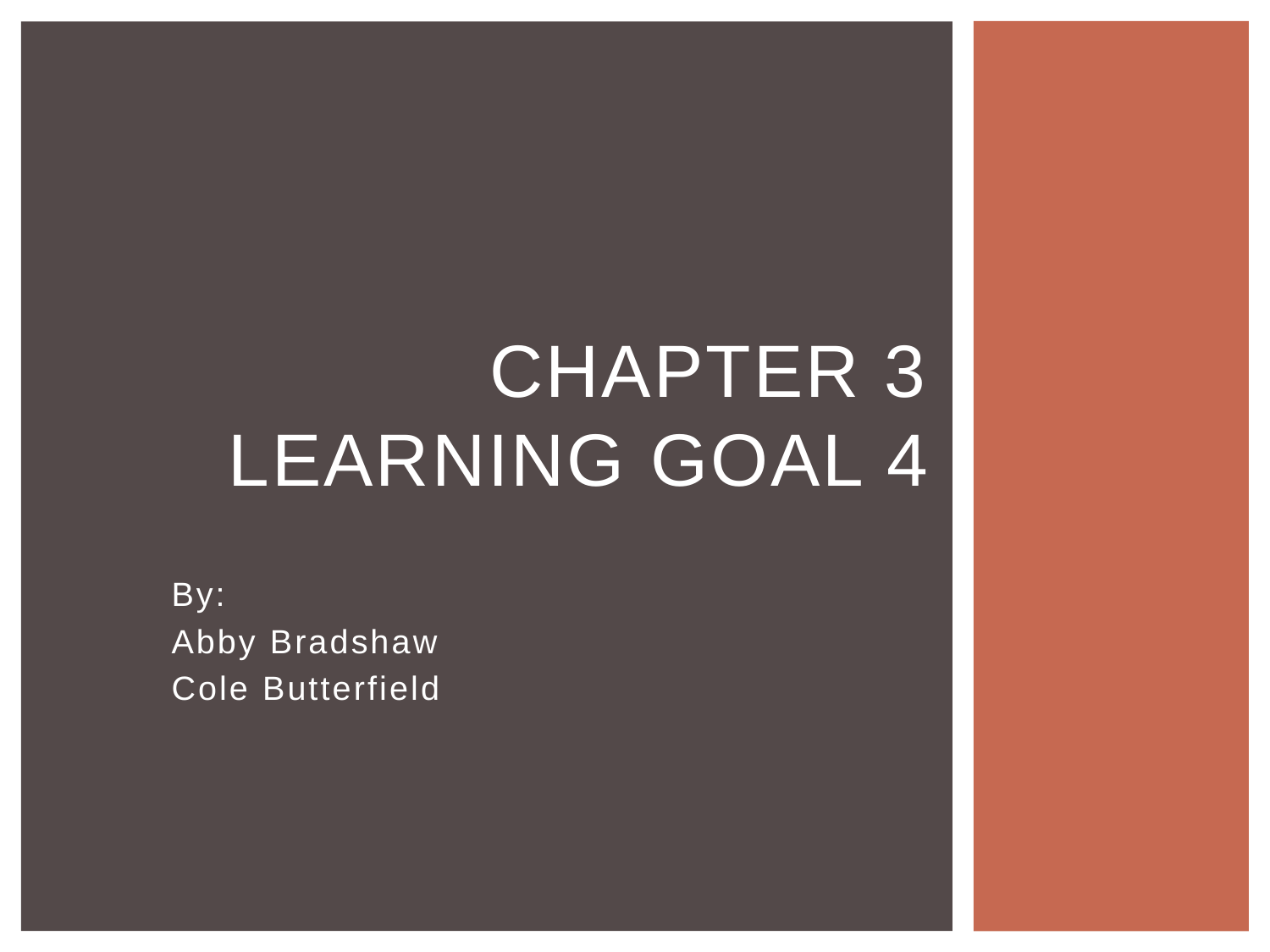

# Chapter 3 Learning Goal 4
By:
Abby Bradshaw
Cole Butterfield